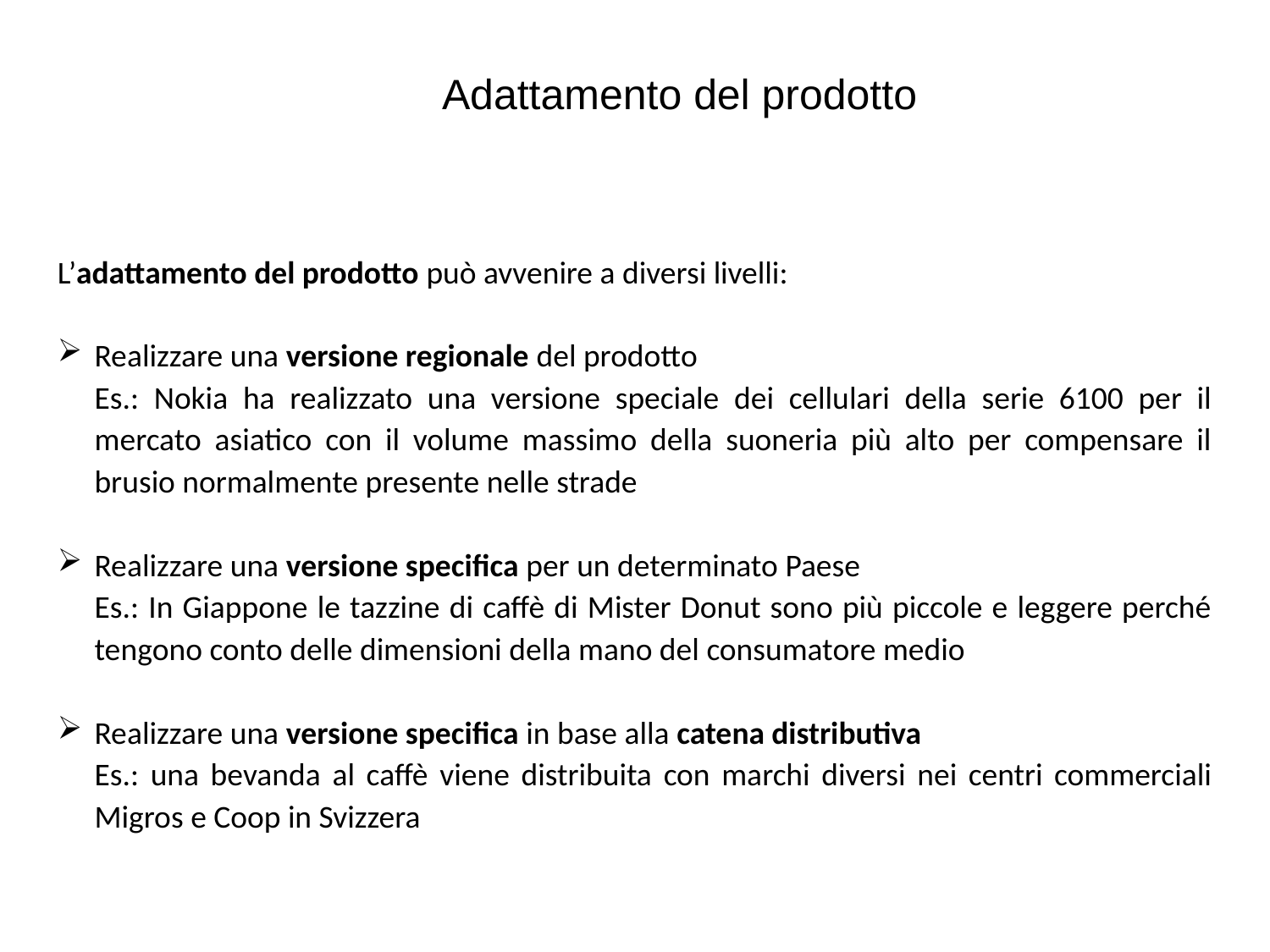

Adattamento del prodotto
L’adattamento del prodotto può avvenire a diversi livelli:

Realizzare una versione regionale del prodotto
	Es.: Nokia ha realizzato una versione speciale dei cellulari della serie 6100 per il mercato asiatico con il volume massimo della suoneria più alto per compensare il brusio normalmente presente nelle strade

Realizzare una versione specifica per un determinato Paese
	Es.: In Giappone le tazzine di caffè di Mister Donut sono più piccole e leggere perché tengono conto delle dimensioni della mano del consumatore medio

Realizzare una versione specifica in base alla catena distributiva
	Es.: una bevanda al caffè viene distribuita con marchi diversi nei centri commerciali Migros e Coop in Svizzera